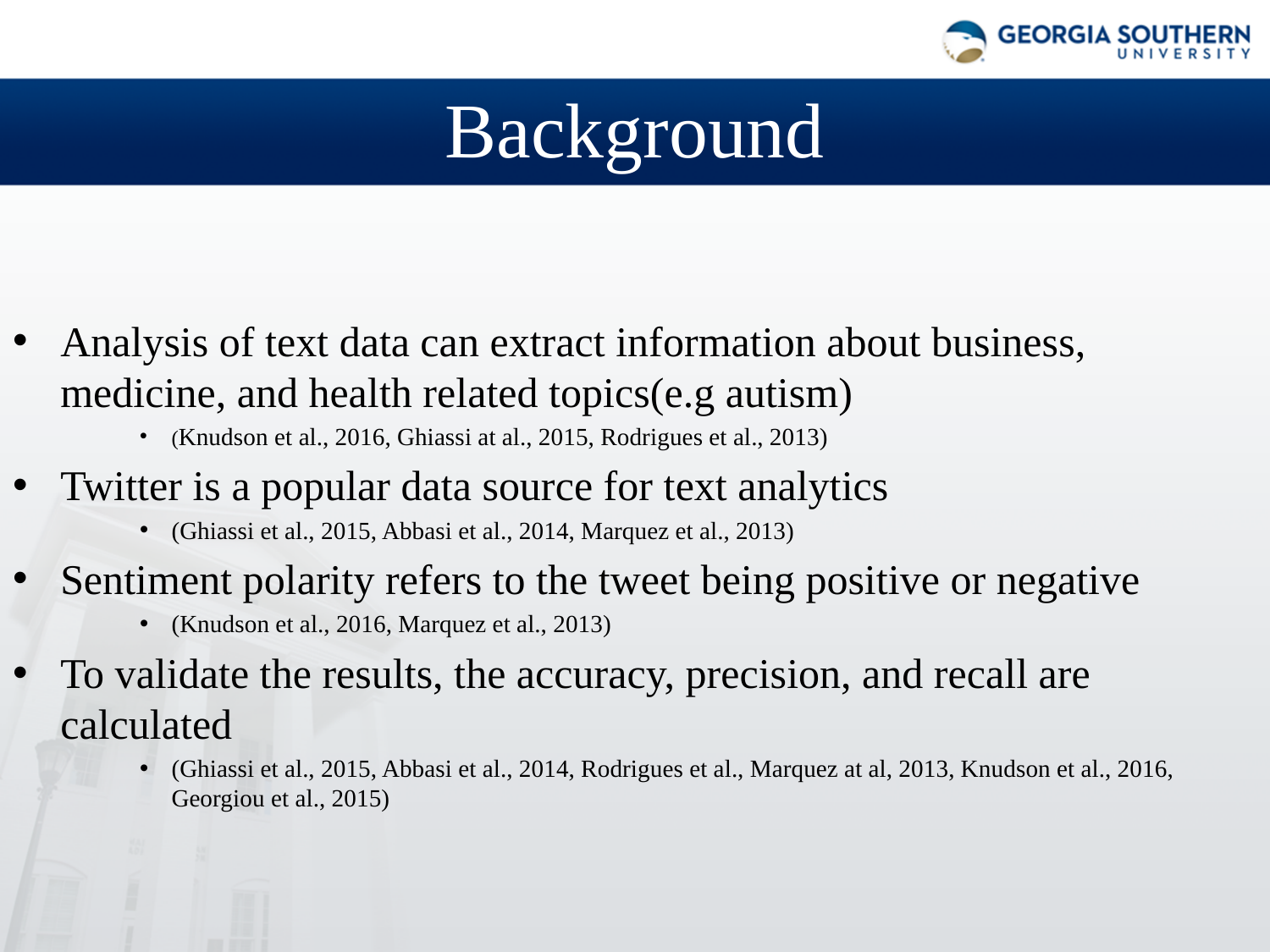

# Background
Analysis of text data can extract information about business, medicine, and health related topics(e.g autism)
(Knudson et al., 2016, Ghiassi at al., 2015, Rodrigues et al., 2013)
Twitter is a popular data source for text analytics
(Ghiassi et al., 2015, Abbasi et al., 2014, Marquez et al., 2013)
Sentiment polarity refers to the tweet being positive or negative
(Knudson et al., 2016, Marquez et al., 2013)
To validate the results, the accuracy, precision, and recall are calculated
(Ghiassi et al., 2015, Abbasi et al., 2014, Rodrigues et al., Marquez at al, 2013, Knudson et al., 2016, Georgiou et al., 2015)